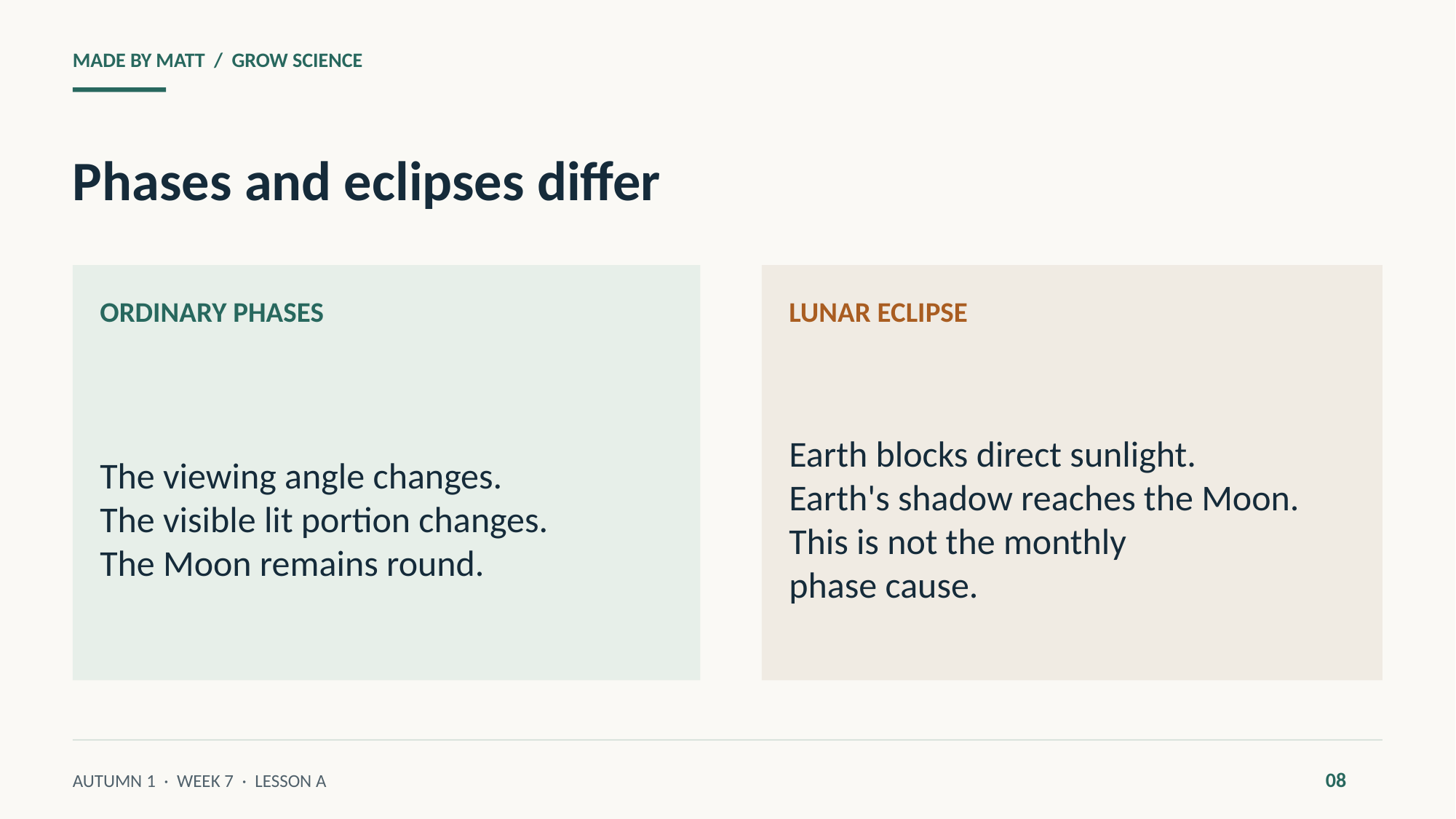

MADE BY MATT  /  GROW SCIENCE

Phases and eclipses differ
ORDINARY PHASES
LUNAR ECLIPSE
The viewing angle changes.
The visible lit portion changes.
The Moon remains round.
Earth blocks direct sunlight.
Earth's shadow reaches the Moon.
This is not the monthly
phase cause.

08
AUTUMN 1  ·  WEEK 7  ·  LESSON A